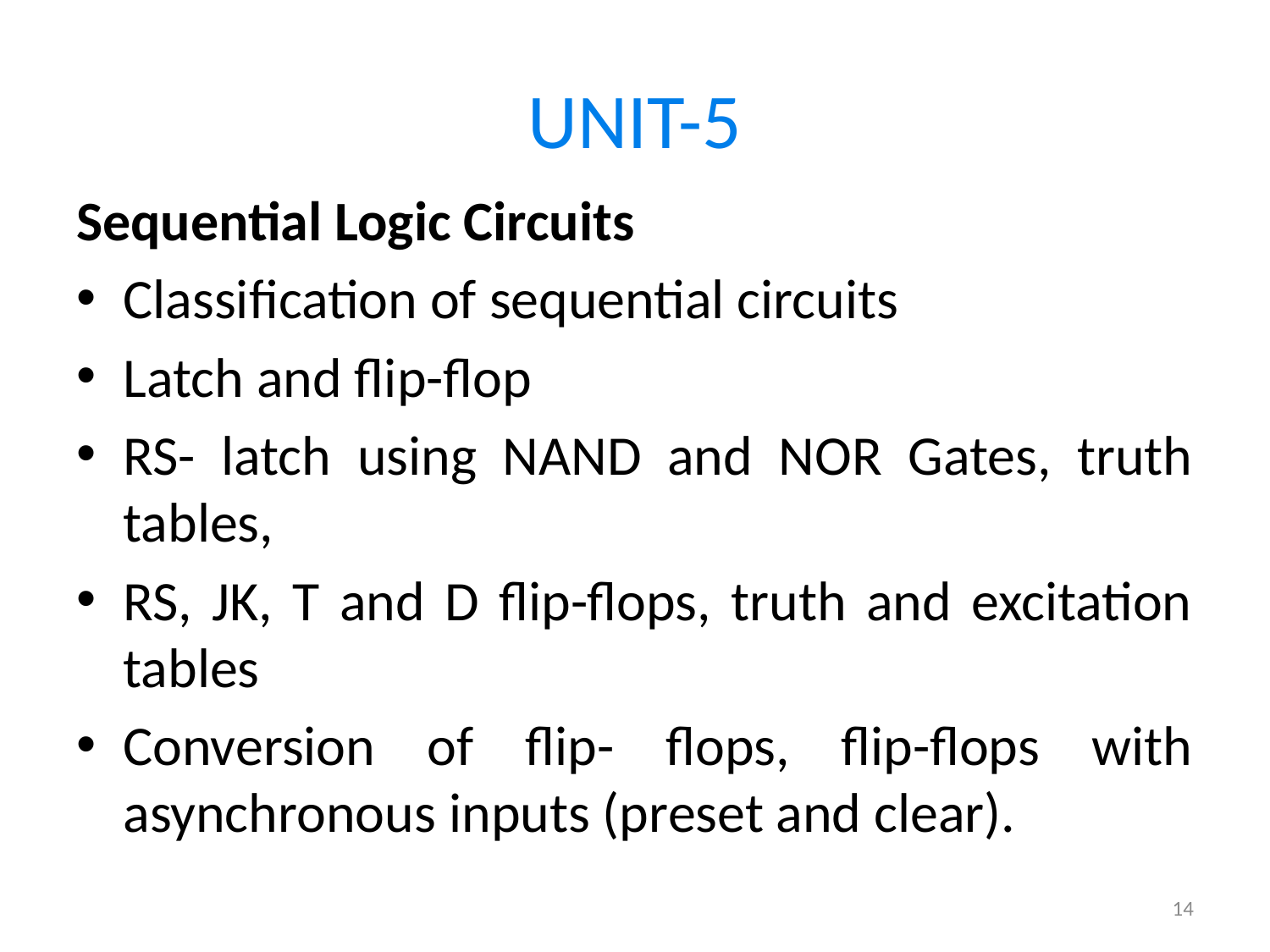

# UNIT-5
Sequential Logic Circuits
Classification of sequential circuits
Latch and flip-flop
RS- latch using NAND and NOR Gates, truth tables,
RS, JK, T and D flip-flops, truth and excitation tables
Conversion of flip- flops, flip-flops with asynchronous inputs (preset and clear).
14